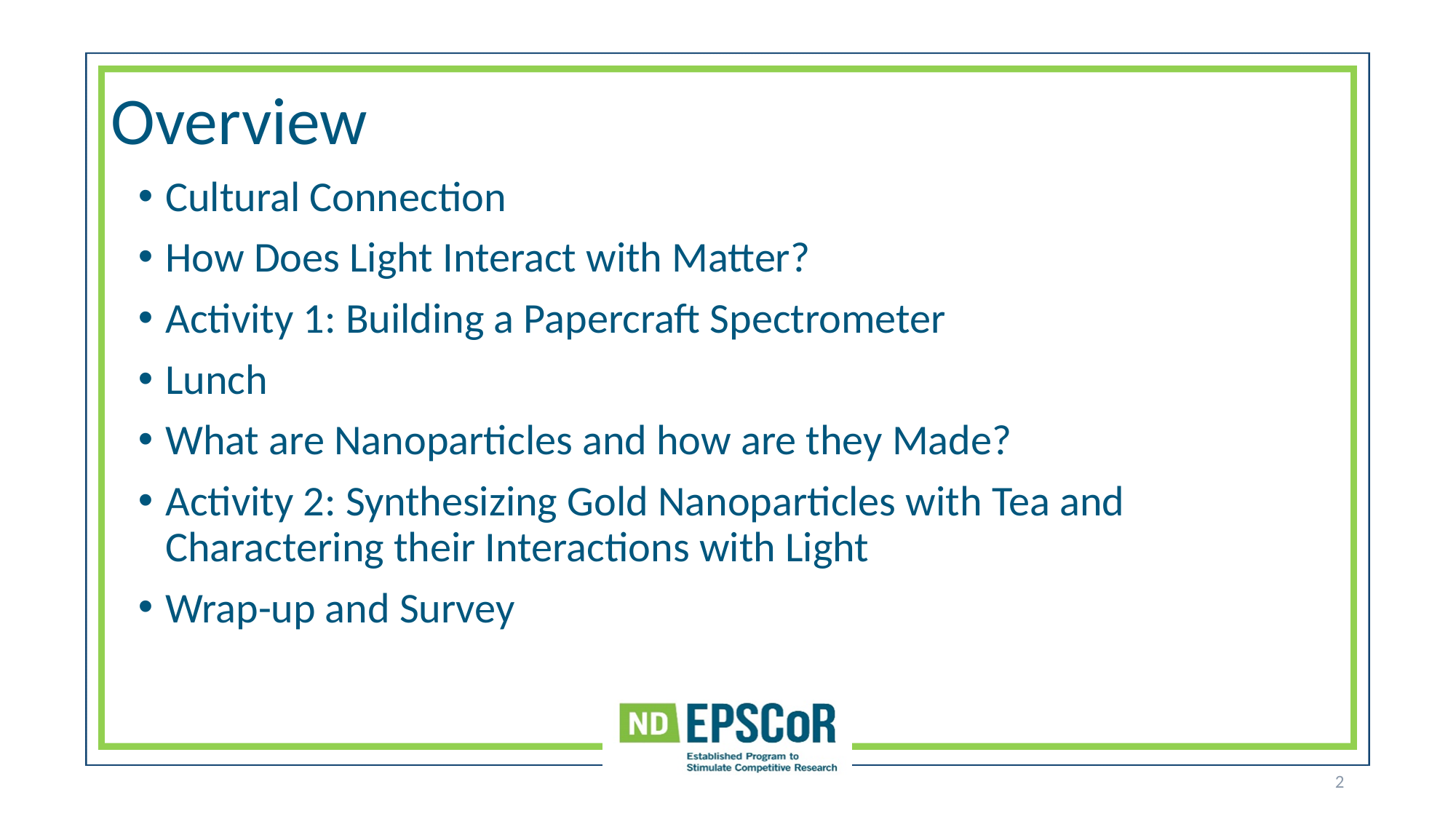

# Overview
Cultural Connection
How Does Light Interact with Matter?
Activity 1: Building a Papercraft Spectrometer
Lunch
What are Nanoparticles and how are they Made?
Activity 2: Synthesizing Gold Nanoparticles with Tea and Charactering their Interactions with Light
Wrap-up and Survey
2